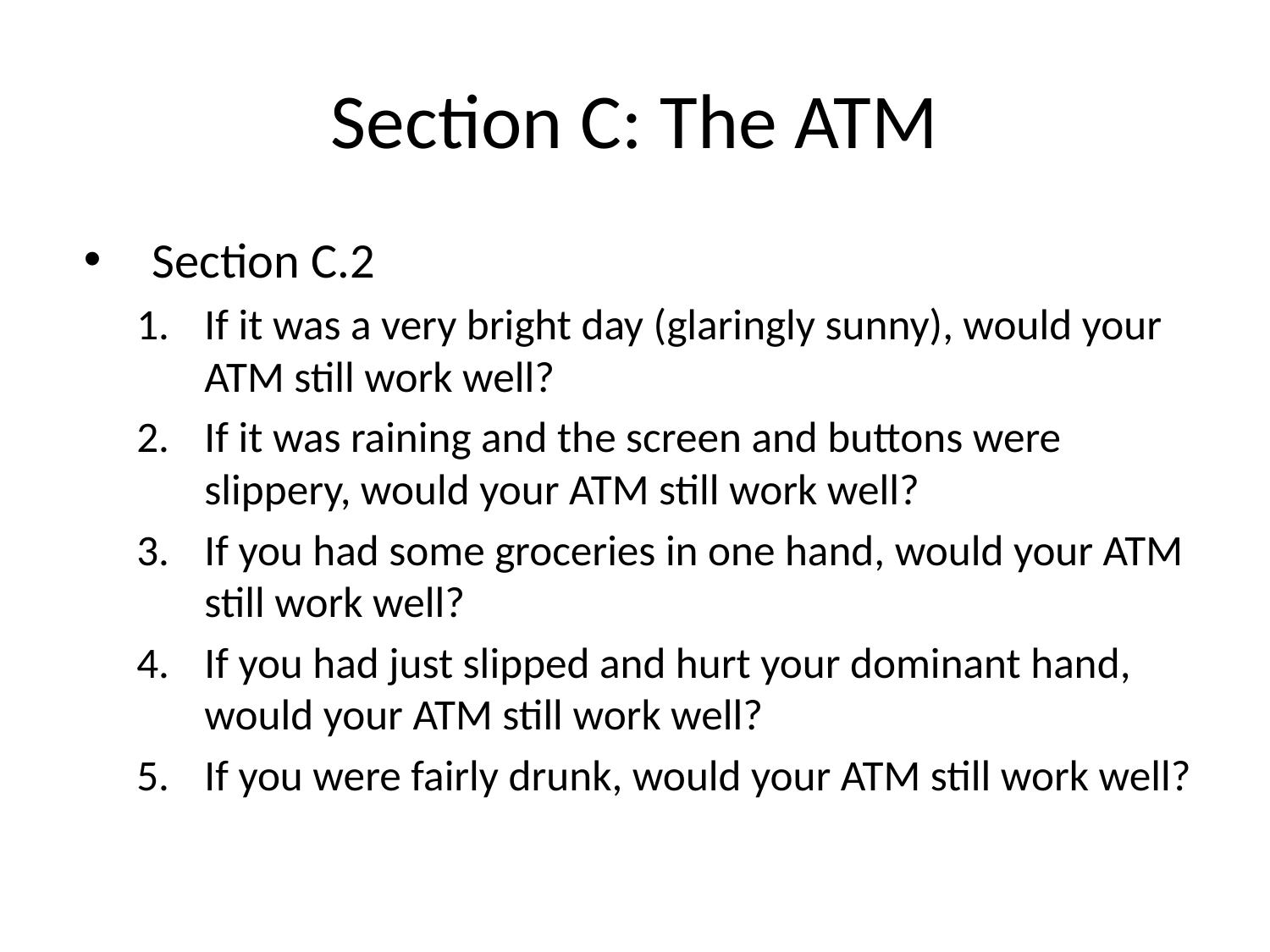

# Section C: The ATM
Section C.2
If it was a very bright day (glaringly sunny), would your ATM still work well?
If it was raining and the screen and buttons were slippery, would your ATM still work well?
If you had some groceries in one hand, would your ATM still work well?
If you had just slipped and hurt your dominant hand, would your ATM still work well?
If you were fairly drunk, would your ATM still work well?